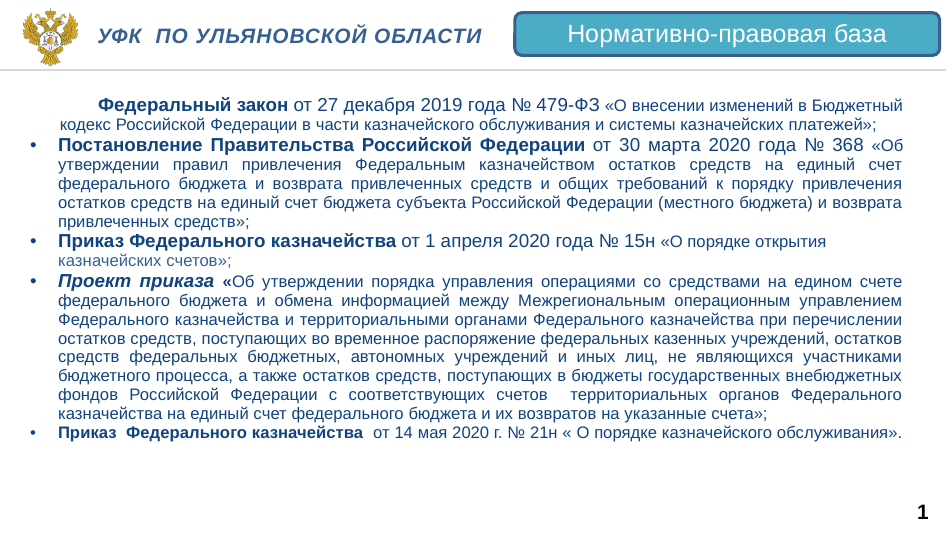

Нормативно-правовая база

Уфк  по ульяновской области

| Федеральный закон от 27 декабря 2019 года № 479-ФЗ «О внесении изменений в Бюджетный кодекс Российской Федерации в части казначейского обслуживания и системы казначейских платежей»; Постановление Правительства Российской Федерации от 30 марта 2020 года № 368 «Об утверждении правил привлечения Федеральным казначейством остатков средств на единый счет федерального бюджета и возврата привлеченных средств и общих требований к порядку привлечения остатков средств на единый счет бюджета субъекта Российской Федерации (местного бюджета) и возврата привлеченных средств»; Приказ Федерального казначейства от 1 апреля 2020 года № 15н «О порядке открытия казначейских счетов»; Проект приказа «Об утверждении порядка управления операциями со средствами на едином счете федерального бюджета и обмена информацией между Межрегиональным операционным управлением Федерального казначейства и территориальными органами Федерального казначейства при перечислении остатков средств, поступающих во временное распоряжение федеральных казенных учреждений, остатков средств федеральных бюджетных, автономных учреждений и иных лиц, не являющихся участниками бюджетного процесса, а также остатков средств, поступающих в бюджеты государственных внебюджетных фондов Российской Федерации с соответствующих счетов территориальных органов Федерального казначейства на единый счет федерального бюджета и их возвратов на указанные счета»; Приказ Федерального казначейства от 14 мая 2020 г. № 21н « О порядке казначейского обслуживания». |
| --- |
|  |
1